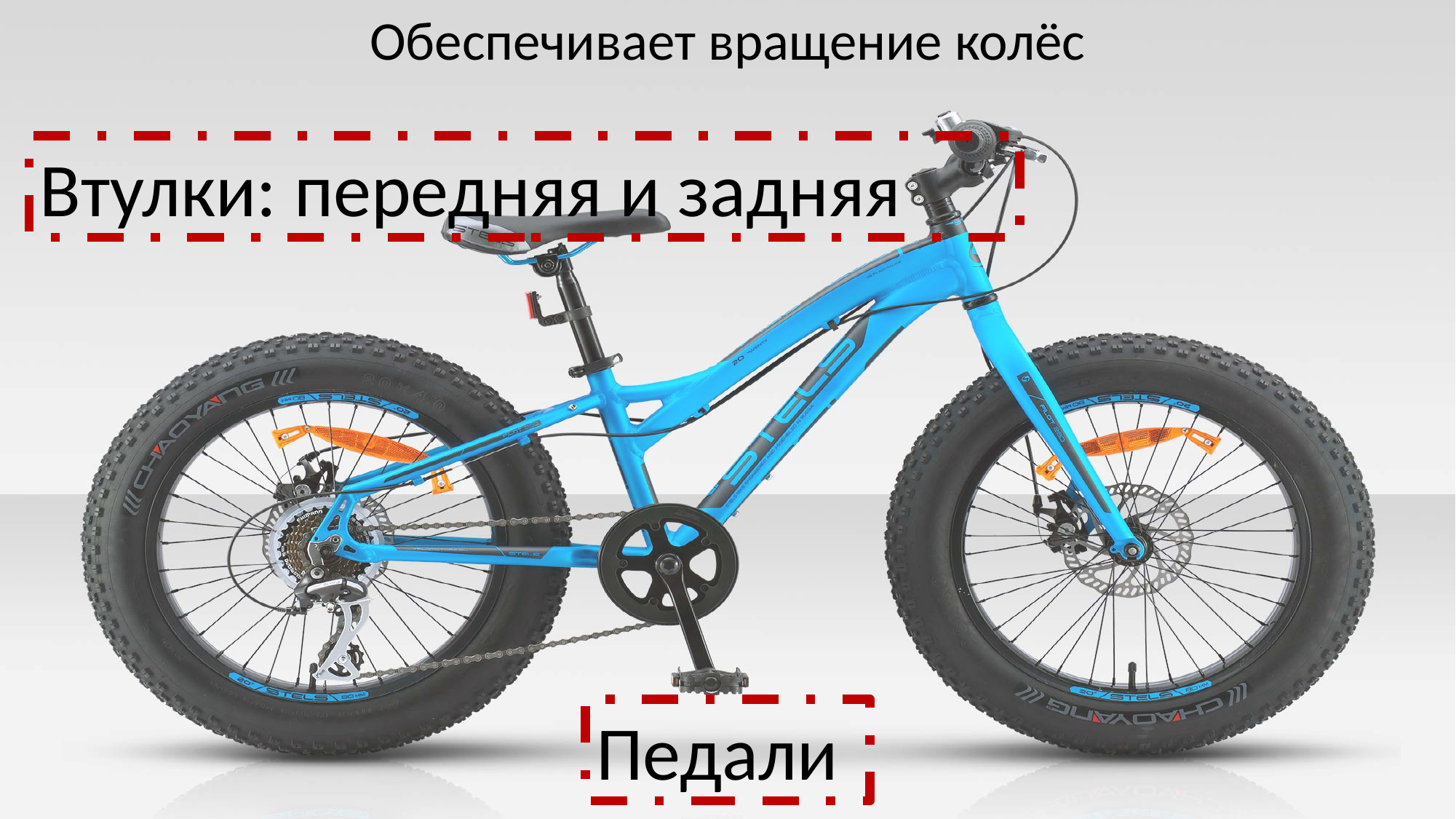

Обеспечивает вращение колёс
Втулки: передняя и задняя
Педали